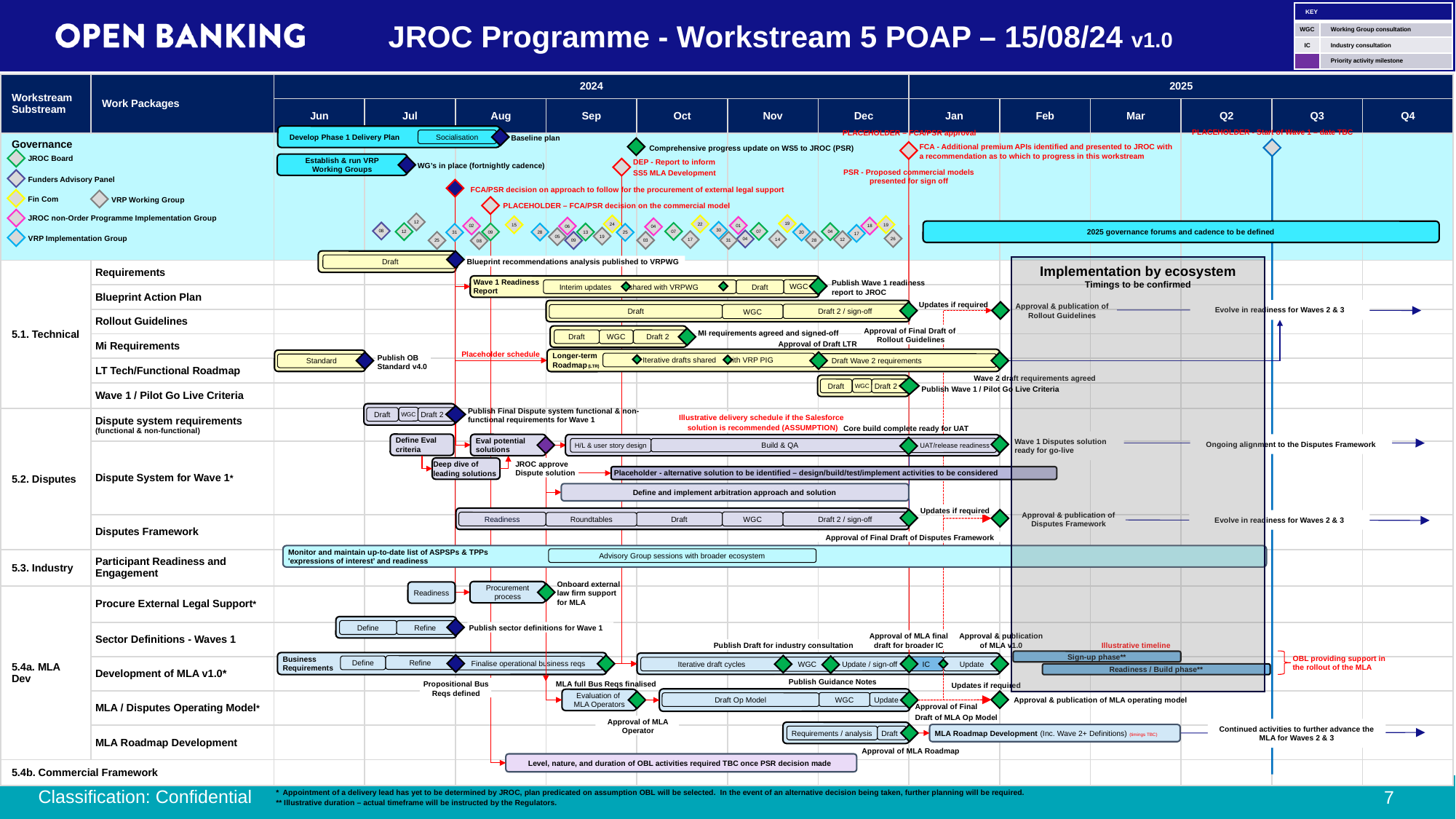

| KEY |  |
| --- | --- |
| WGC | Working Group consultation |
| IC | Industry consultation |
|  | Priority activity milestone |
# JROC Programme - Workstream 5 POAP – 15/08/24 v1.0
| Workstream Substream | Work Packages | 2024 |  |  |  |  |  |  | 2025 |  |  |  |  |  |
| --- | --- | --- | --- | --- | --- | --- | --- | --- | --- | --- | --- | --- | --- | --- |
| Workstream Substream | Description | Jun | Jul | Aug | Sep | Oct | Nov | Dec | Jan | Feb | Mar | Q2 | Q3 | Q4 |
| Governance |  |  |  |  |  |  |  |  |  |  |  |  |  |  |
| 5.1. Technical | Requirements |  |  |  |  |  |  |  |  |  |  |  |  |  |
|  | Blueprint Action Plan |  |  |  |  |  |  |  |  |  |  |  |  |  |
|  | Rollout Guidelines |  |  |  |  |  |  |  |  |  |  |  |  |  |
|  | Mi Requirements |  |  |  |  |  |  |  |  |  |  |  |  |  |
|  | LT Tech/Functional Roadmap |  |  |  |  |  |  |  |  |  |  |  |  |  |
|  | Wave 1 / Pilot Go Live Criteria |  |  |  |  |  |  |  |  |  |  |  |  |  |
| 5.2. Disputes | Dispute system requirements (functional & non-functional) |  |  |  |  |  |  |  |  |  |  |  |  |  |
|  | Dispute System for Wave 1\* |  |  |  |  |  |  |  |  |  |  |  |  |  |
|  | Disputes Framework |  |  |  |  |  |  |  |  |  |  |  |  |  |
| 5.3. Industry | Participant Readiness and Engagement |  |  |  |  |  |  |  |  |  |  |  |  |  |
| 5.4a. MLA Dev | Procure External Legal Support\* |  |  |  |  |  |  |  |  |  |  |  |  |  |
|  | Sector Definitions - Waves 1 |  |  |  |  |  |  |  |  |  |  |  |  |  |
|  | Development of MLA v1.0\* |  |  |  |  |  |  |  |  |  |  |  |  |  |
|  | MLA / Disputes Operating Model\* |  |  |  |  |  |  |  |  |  |  |  |  |  |
|  | MLA Roadmap Development |  |  |  |  |  |  |  |  |  |  |  |  |  |
| 5.4b. Commercial Framework |  |  |  |  |  |  |  |  |  |  |  |  |  |  |
PLACEHOLDER - Start of Wave 1 – date TBC

Develop Phase 1 Delivery Plan
PLACEHOLDER – FCA/PSR approval

Socialisation
Baseline plan

FCA - Additional premium APIs identified and presented to JROC with a recommendation as to which to progress in this workstream
Comprehensive progress update on WS5 to JROC (PSR)

JROC Board
Establish & run VRP Working Groups
DEP - Report to inform
SS5 MLA Development

WG’s in place (fortnightly cadence)
PSR - Proposed commercial models presented for sign off

Funders Advisory Panel

 FCA/PSR decision on approach to follow for the procurement of external legal support
VRP Working Group

Fin Com

PLACEHOLDER – FCA/PSR decision on the commercial model

JROC non-Order Programme Implementation Group
12
19
24
22
19
15
01
02
18
06
04
2025 governance forums and cadence to be defined
30
08
07
07
12
04
09
28
13
20
31
25
17
19
05

26
04
14
17
12
28
03
25
31
09
08
VRP Implementation Group

Draft
Blueprint recommendations analysis published to VRPWG
Implementation by ecosystem
Timings to be confirmed
Wave 1 Readiness
Report
Publish Wave 1 readiness report to JROC

WGC
      Interim updates        shared with VRPWG
Draft

Updates if required
Evolve in readiness for Waves 2 & 3
Approval & publication of Rollout Guidelines

Draft 2 / sign-off
WGC
Draft
Approval of Final Draft of  Rollout Guidelines

Draft 2
Draft
WGC
MI requirements agreed and signed-off

Approval of Draft LTR
Placeholder schedule
Longer-term
Roadmap (LTR)

Publish OB Standard v4.0

             Iterative drafts shared     with VRP PIG
Draft Wave 2 requirements
Standard

Wave 2 draft requirements agreed

WGC
Draft 2
Draft
Publish Wave 1 / Pilot Go Live Criteria

Publish Final Dispute system functional & non-functional requirements for Wave 1

WGC
Draft 2
Draft
Illustrative delivery schedule if the Salesforce
solution is recommended (ASSUMPTION)
Core build complete ready for UAT
Wave 1 Disputes solution ready for go-live

UAT/release readiness
H/L & user story design
Build & QA
Define Eval criteria
Ongoing alignment to the Disputes Framework
Eval potential solutions

JROC approve Dispute solution
Deep dive of leading solutions
 Placeholder - alternative solution to be identified – design/build/test/implement activities to be considered
Define and implement arbitration approach and solution
Updates if required

Approval & publication of Disputes Framework

Evolve in readiness for Waves 2 & 3
WGC
Draft 2 / sign-off
Readiness
Draft
Roundtables
Approval of Final Draft of Disputes Framework
Monitor and maintain up-to-date list of ASPSPs & TPPs
'expressions of interest’ and readiness​
Advisory Group sessions with broader ecosystem
Onboard external law firm support for MLA
Procurement process
Readiness

Define
Refine
Publish sector definitions for Wave 1
Approval of MLA final draft for broader IC
Approval & publication of MLA v1.0
Illustrative timeline
Publish Draft for industry consultation
OBL providing support in the rollout of the MLA

Sign-up phase**
Business
Requirements

Refine
Define

Finalise operational business reqs
Update / sign-off
IC
Update
WGC
Iterative draft cycles

Readiness / Build phase**
Publish Guidance Notes
Propositional Bus Reqs defined
MLA full Bus Reqs finalised
Updates if required

Evaluation of
MLA Operators

Update
WGC
Draft Op Model
Approval & publication of MLA operating model
Approval of Final
Draft of MLA Op Model
Approval of MLA Operator
Continued activities to further advance the MLA for Waves 2 & 3

MLA Roadmap Development (Inc. Wave 2+ Definitions) (timings TBC)
Requirements / analysis
Draft
Approval of MLA Roadmap
Level, nature, and duration of OBL activities required TBC once PSR decision made
Classification: Confidential
7
*  Appointment of a delivery lead has yet to be determined by JROC, plan predicated on assumption OBL will be selected.  In the event of an alternative decision being taken, further planning will be required.
** Illustrative duration – actual timeframe will be instructed by the Regulators.